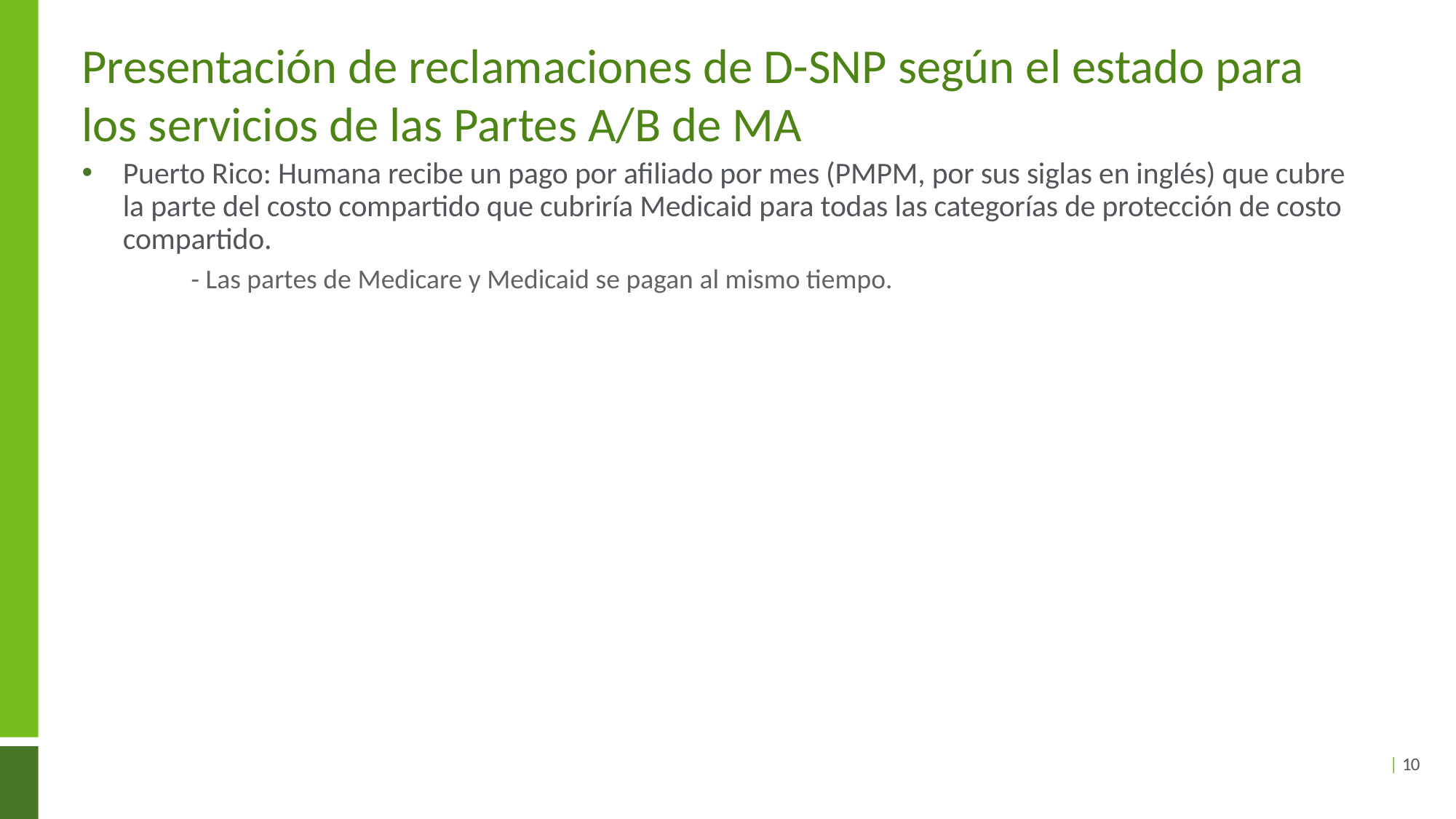

# Presentación de reclamaciones de D-SNP según el estado para los servicios de las Partes A/B de MA
Puerto Rico: Humana recibe un pago por afiliado por mes (PMPM, por sus siglas en inglés) que cubre la parte del costo compartido que cubriría Medicaid para todas las categorías de protección de costo compartido.
- Las partes de Medicare y Medicaid se pagan al mismo tiempo.

| 10